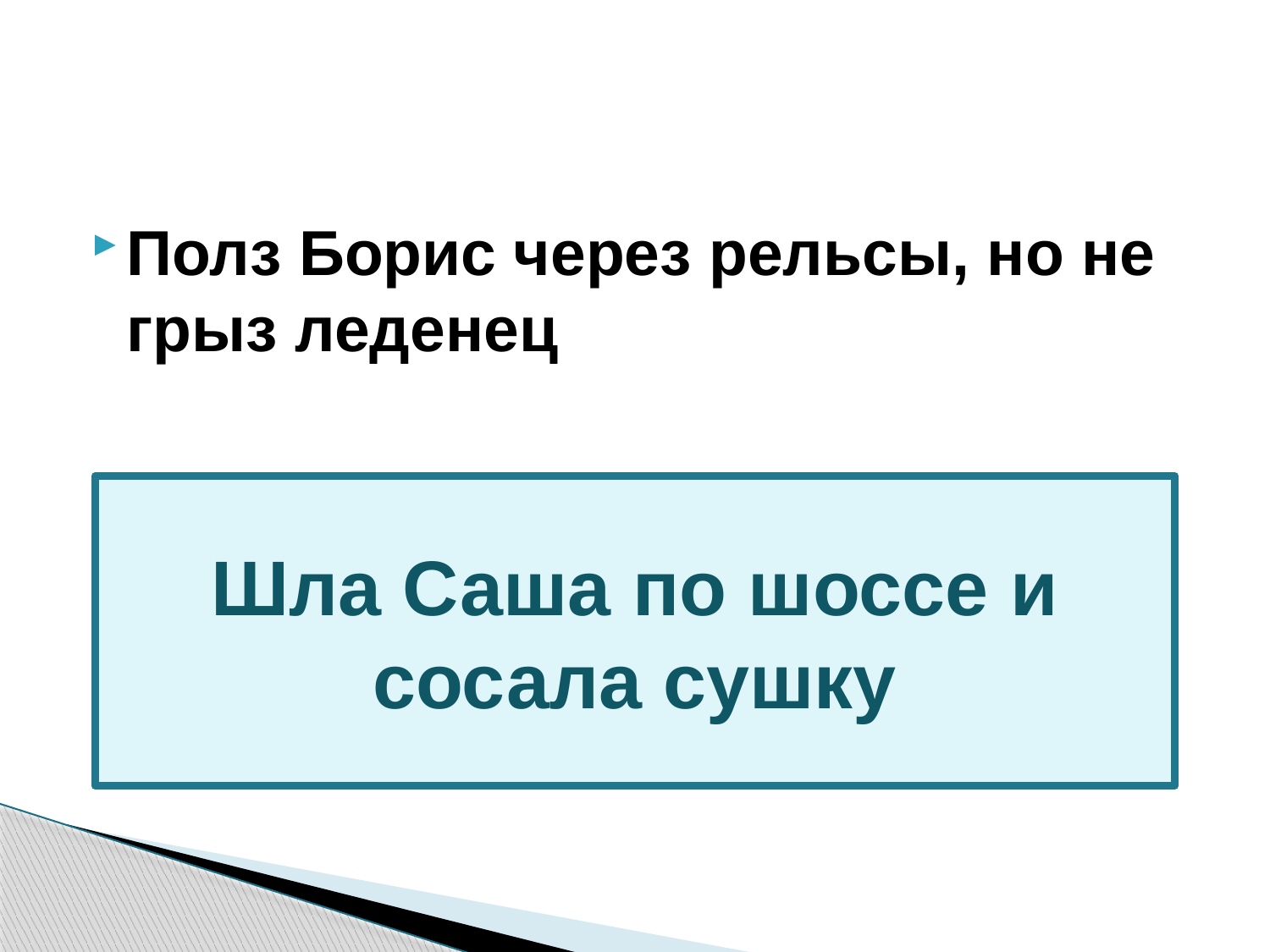

#
Полз Борис через рельсы, но не грыз леденец

Шла Саша по шоссе и сосала сушку